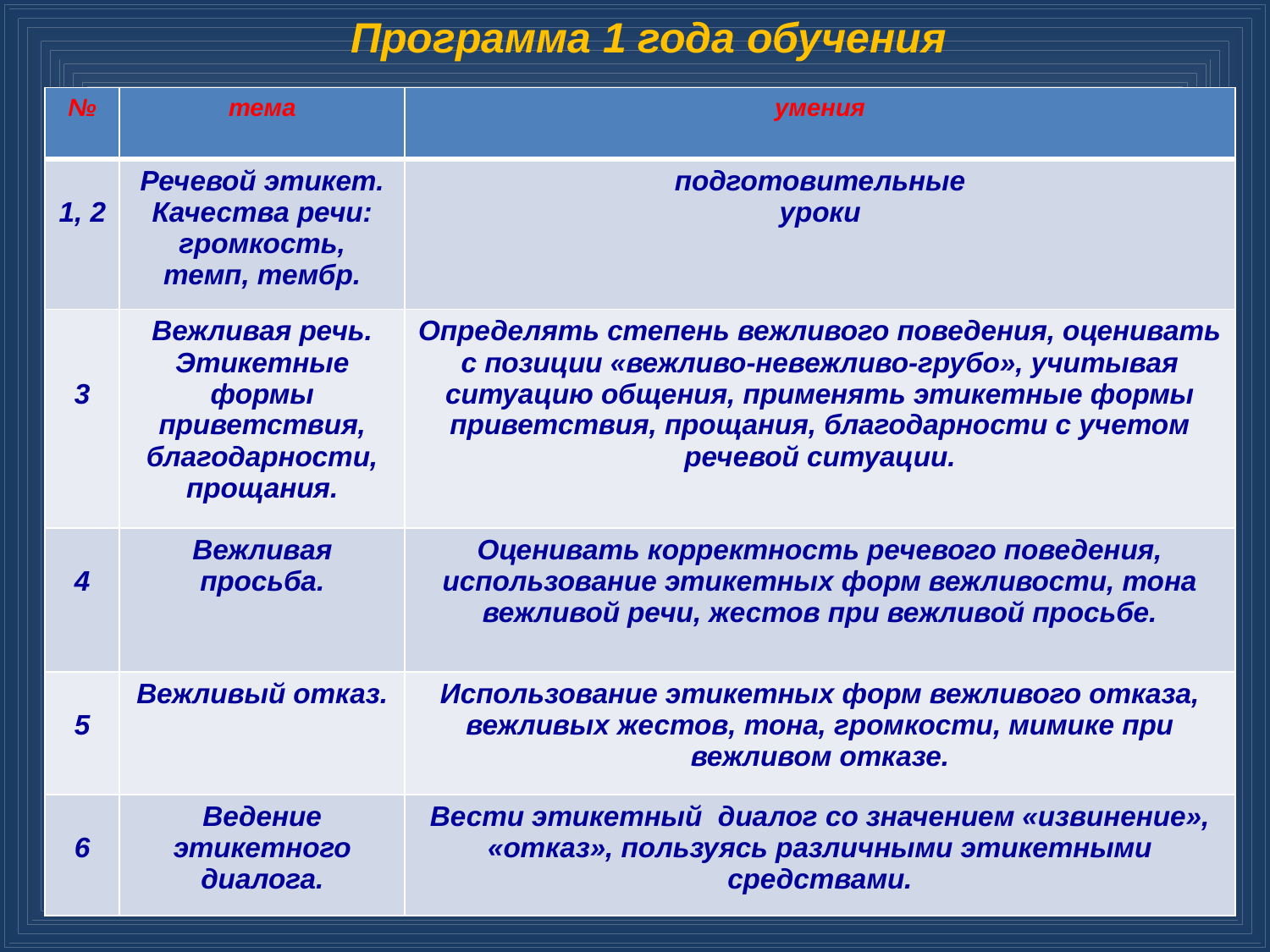

Программа 1 года обучения
| № | тема | умения |
| --- | --- | --- |
| 1, 2 | Речевой этикет. Качества речи: громкость, темп, тембр. | подготовительные уроки |
| 3 | Вежливая речь. Этикетные формы приветствия, благодарности, прощания. | Определять степень вежливого поведения, оценивать с позиции «вежливо-невежливо-грубо», учитывая ситуацию общения, применять этикетные формы приветствия, прощания, благодарности с учетом речевой ситуации. |
| 4 | Вежливая просьба. | Оценивать корректность речевого поведения, использование этикетных форм вежливости, тона вежливой речи, жестов при вежливой просьбе. |
| 5 | Вежливый отказ. | Использование этикетных форм вежливого отказа, вежливых жестов, тона, громкости, мимике при вежливом отказе. |
| 6 | Ведение этикетного диалога. | Вести этикетный диалог со значением «извинение», «отказ», пользуясь различными этикетными средствами. |